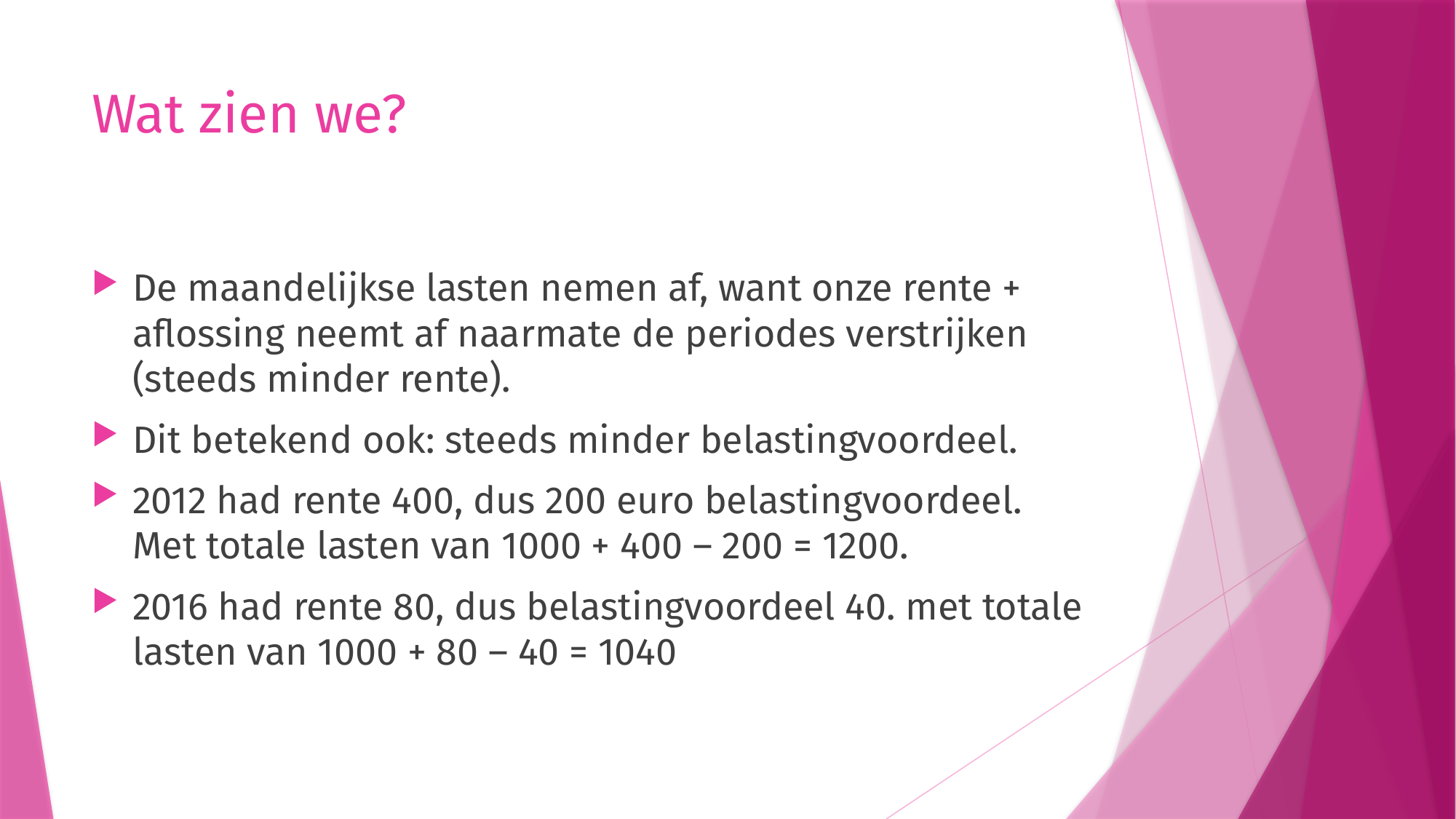

# Wat zien we?
De maandelijkse lasten nemen af, want onze rente + aflossing neemt af naarmate de periodes verstrijken (steeds minder rente).
Dit betekend ook: steeds minder belastingvoordeel.
2012 had rente 400, dus 200 euro belastingvoordeel. Met totale lasten van 1000 + 400 – 200 = 1200.
2016 had rente 80, dus belastingvoordeel 40. met totale lasten van 1000 + 80 – 40 = 1040